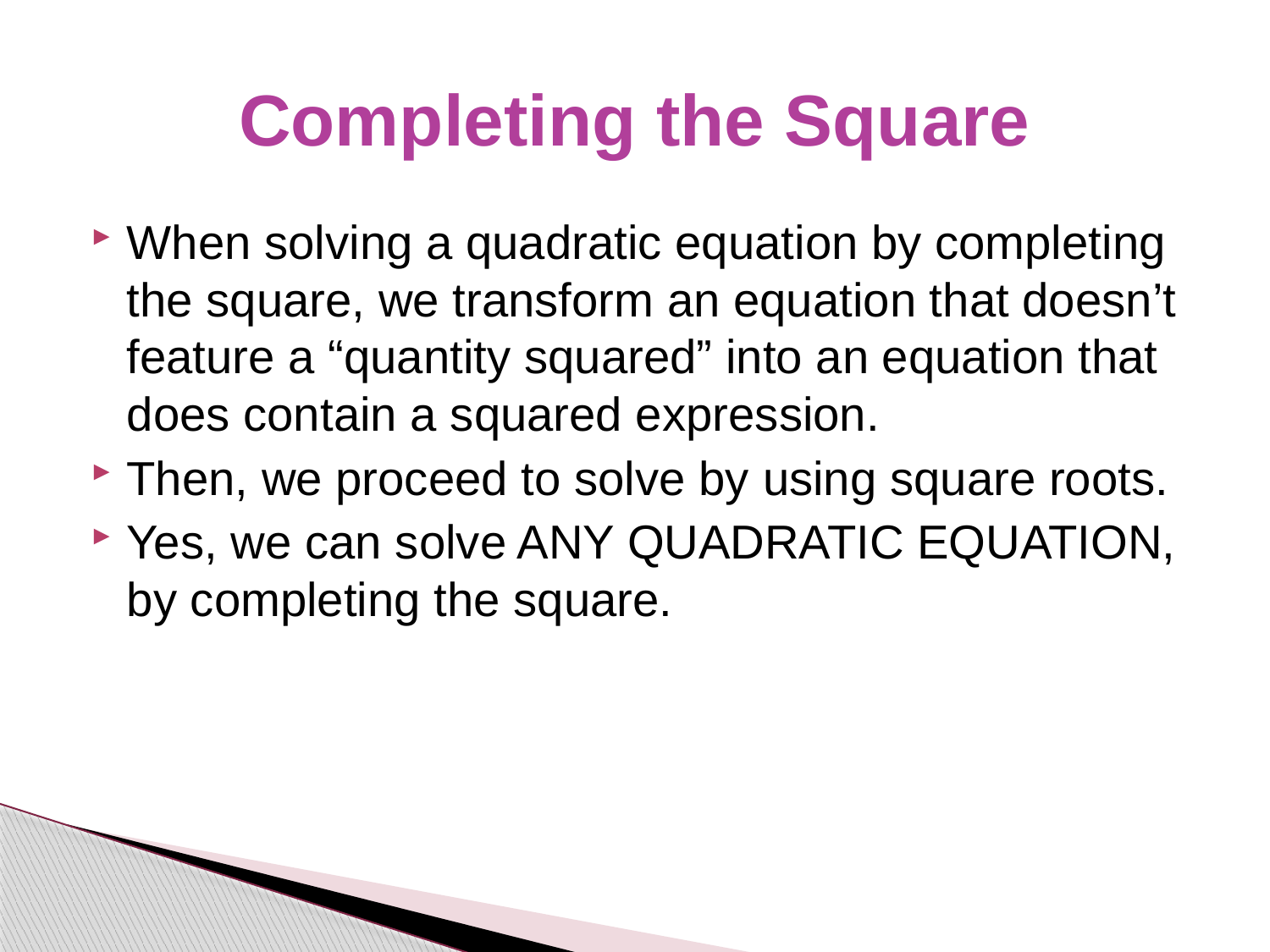

# Completing the Square
When solving a quadratic equation by completing the square, we transform an equation that doesn’t feature a “quantity squared” into an equation that does contain a squared expression.
Then, we proceed to solve by using square roots.
Yes, we can solve ANY QUADRATIC EQUATION, by completing the square.